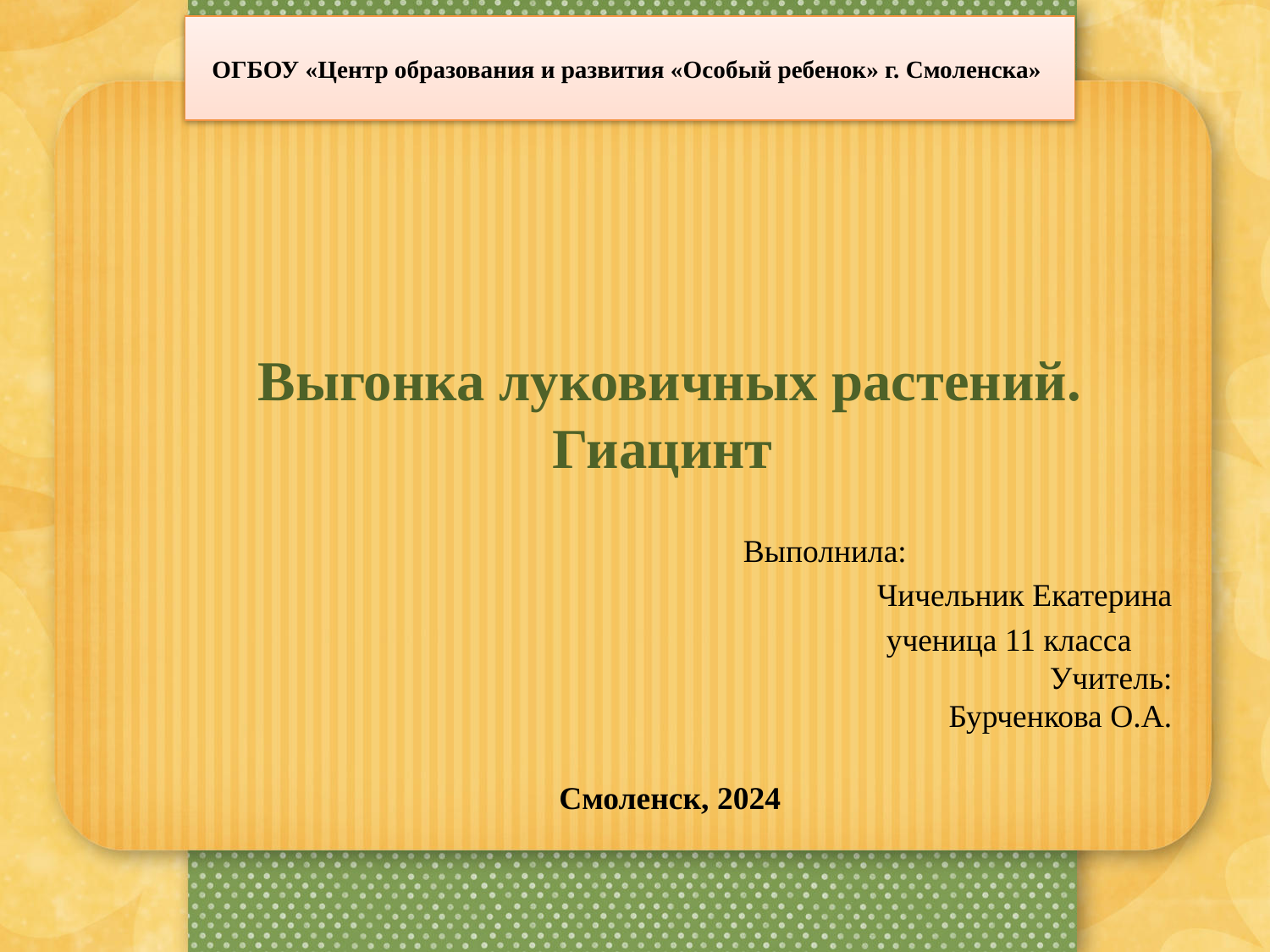

# ОГБОУ «Центр образования и развития «Особый ребенок» г. Смоленска»

Выгонка луковичных растений. Гиацинт

Выполнила:
Чичельник Екатерина
ученица 11 класса
                Учитель:
Бурченкова О.А.

Смоленск, 2024